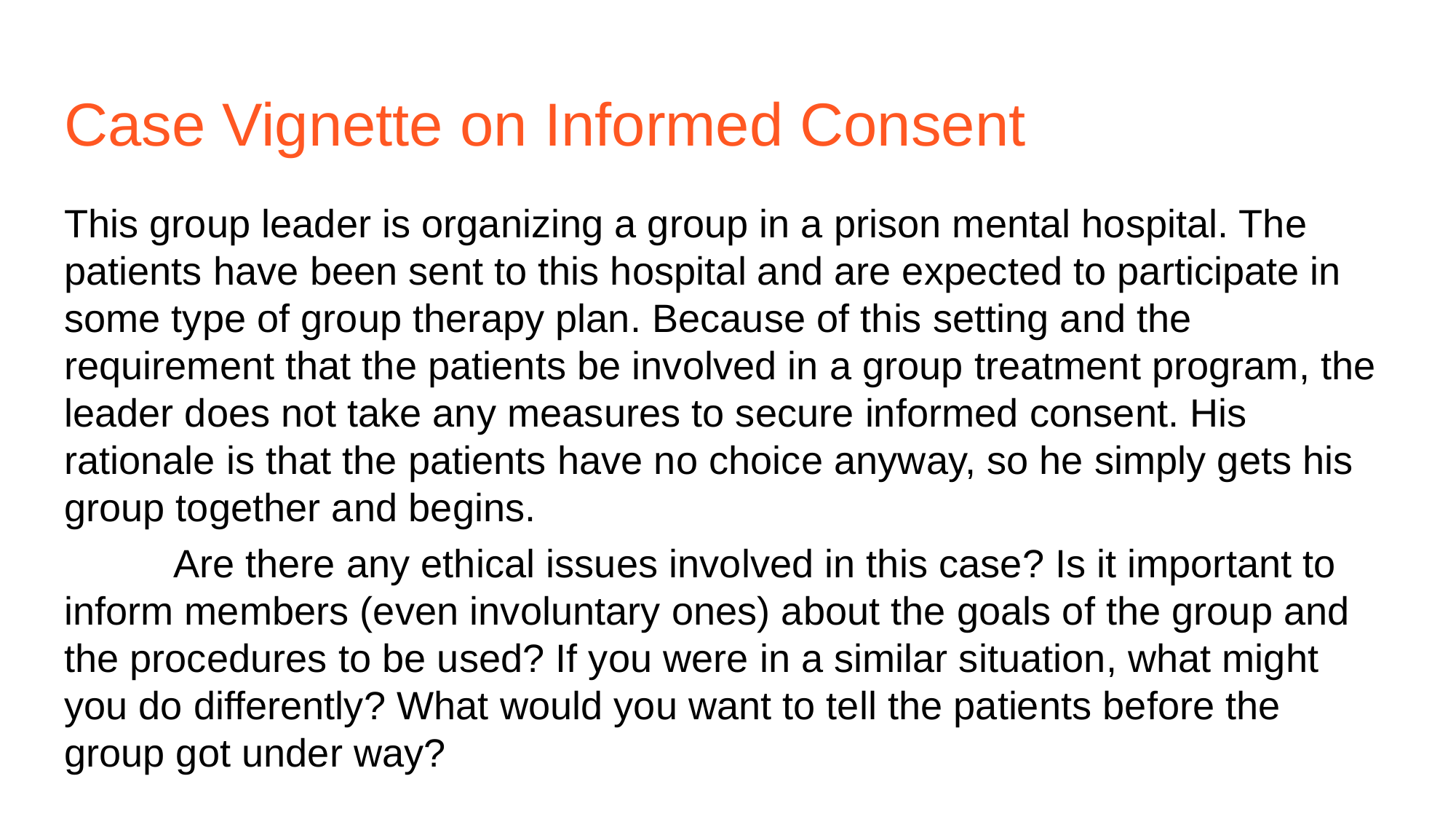

# Case Vignette on Informed Consent
This group leader is organizing a group in a prison mental hospital. The patients have been sent to this hospital and are expected to participate in some type of group therapy plan. Because of this setting and the requirement that the patients be involved in a group treatment program, the leader does not take any measures to secure informed consent. His rationale is that the patients have no choice anyway, so he simply gets his group together and begins.
	Are there any ethical issues involved in this case? Is it important to inform members (even involuntary ones) about the goals of the group and the procedures to be used? If you were in a similar situation, what might you do differently? What would you want to tell the patients before the group got under way?